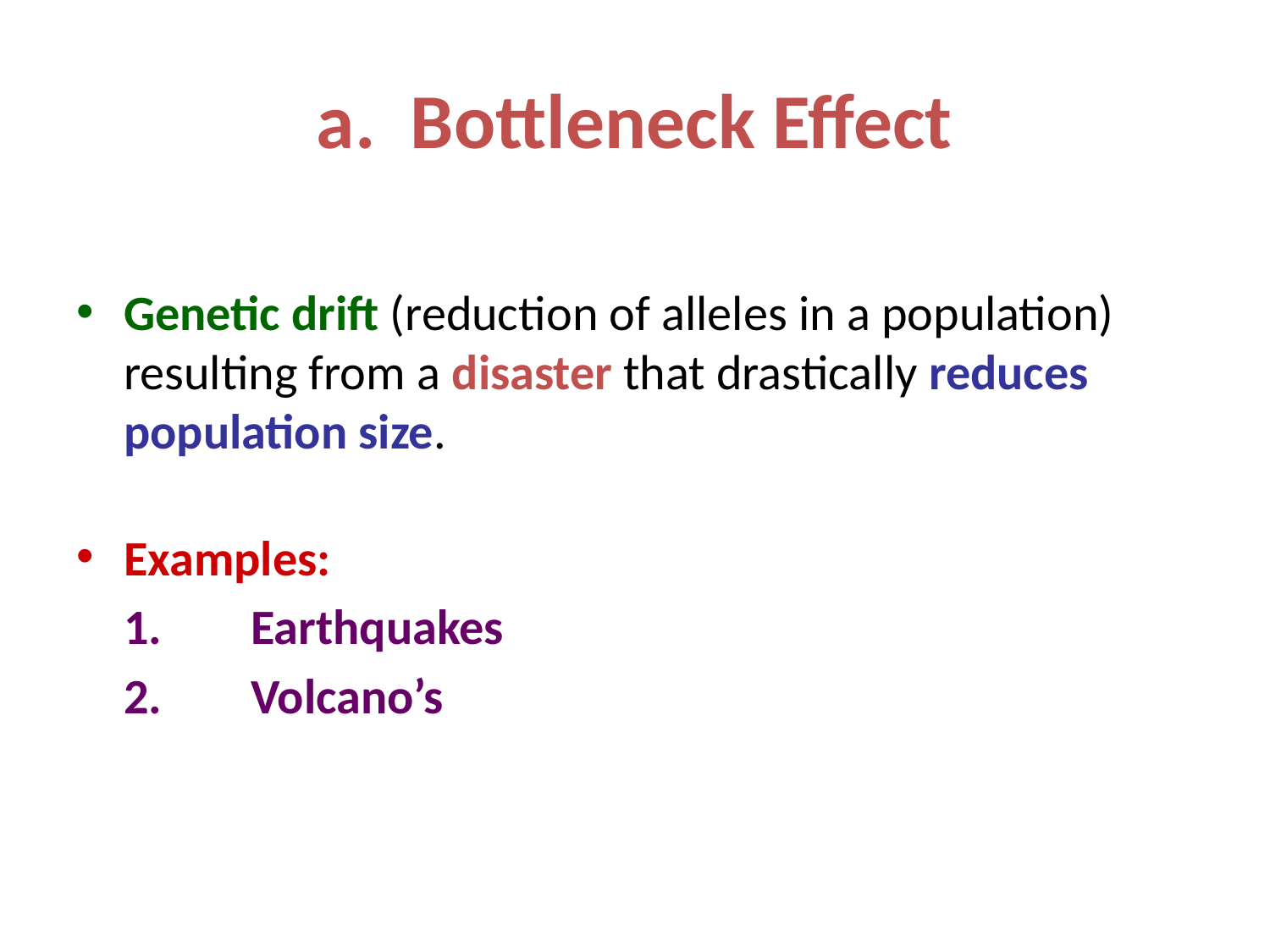

# a.  Bottleneck Effect
Genetic drift (reduction of alleles in a population) resulting from a disaster that drastically reduces population size.

Examples:
	1.	Earthquakes
	2.	Volcano’s